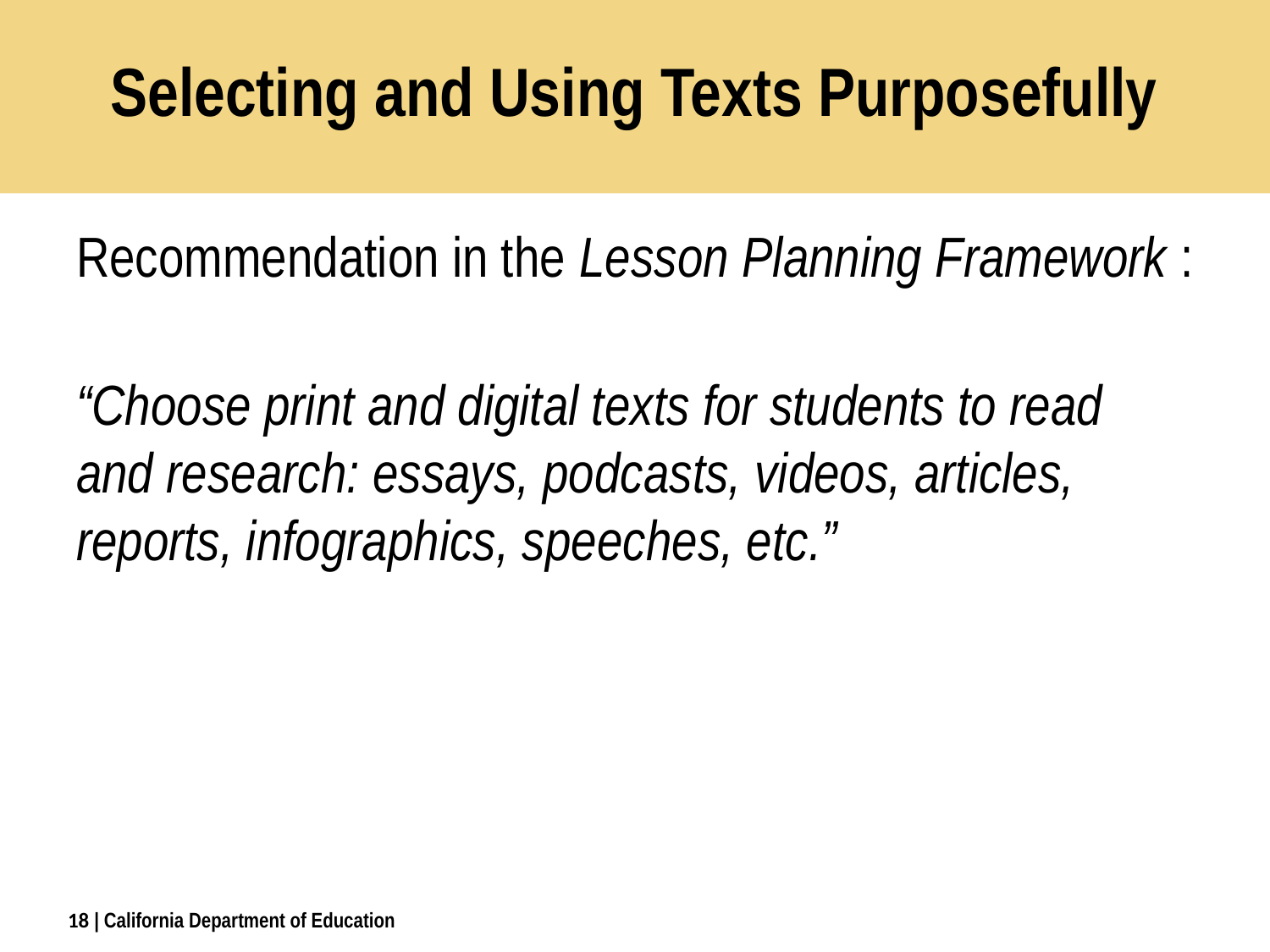

# Selecting and Using Texts Purposefully
Recommendation in the Lesson Planning Framework :

“Choose print and digital texts for students to read and research: essays, podcasts, videos, articles, reports, infographics, speeches, etc.”

18
| California Department of Education